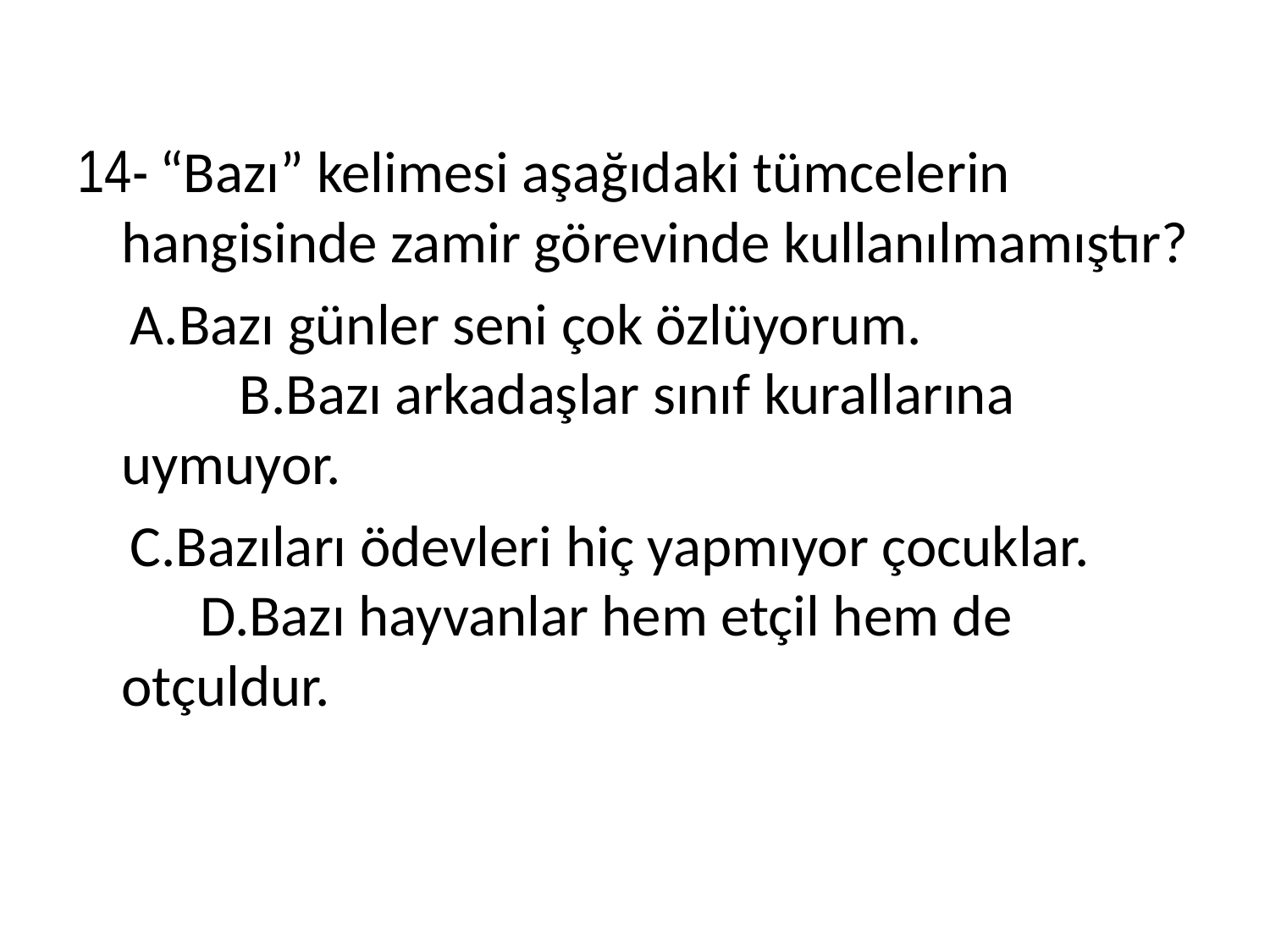

14- “Bazı” kelimesi aşağıdaki tümcelerin hangisinde zamir görevinde kullanılmamıştır?
    A.Bazı günler seni çok özlüyorum.                              B.Bazı arkadaşlar sınıf kurallarına uymuyor.
    C.Bazıları ödevleri hiç yapmıyor çocuklar.               D.Bazı hayvanlar hem etçil hem de otçuldur.